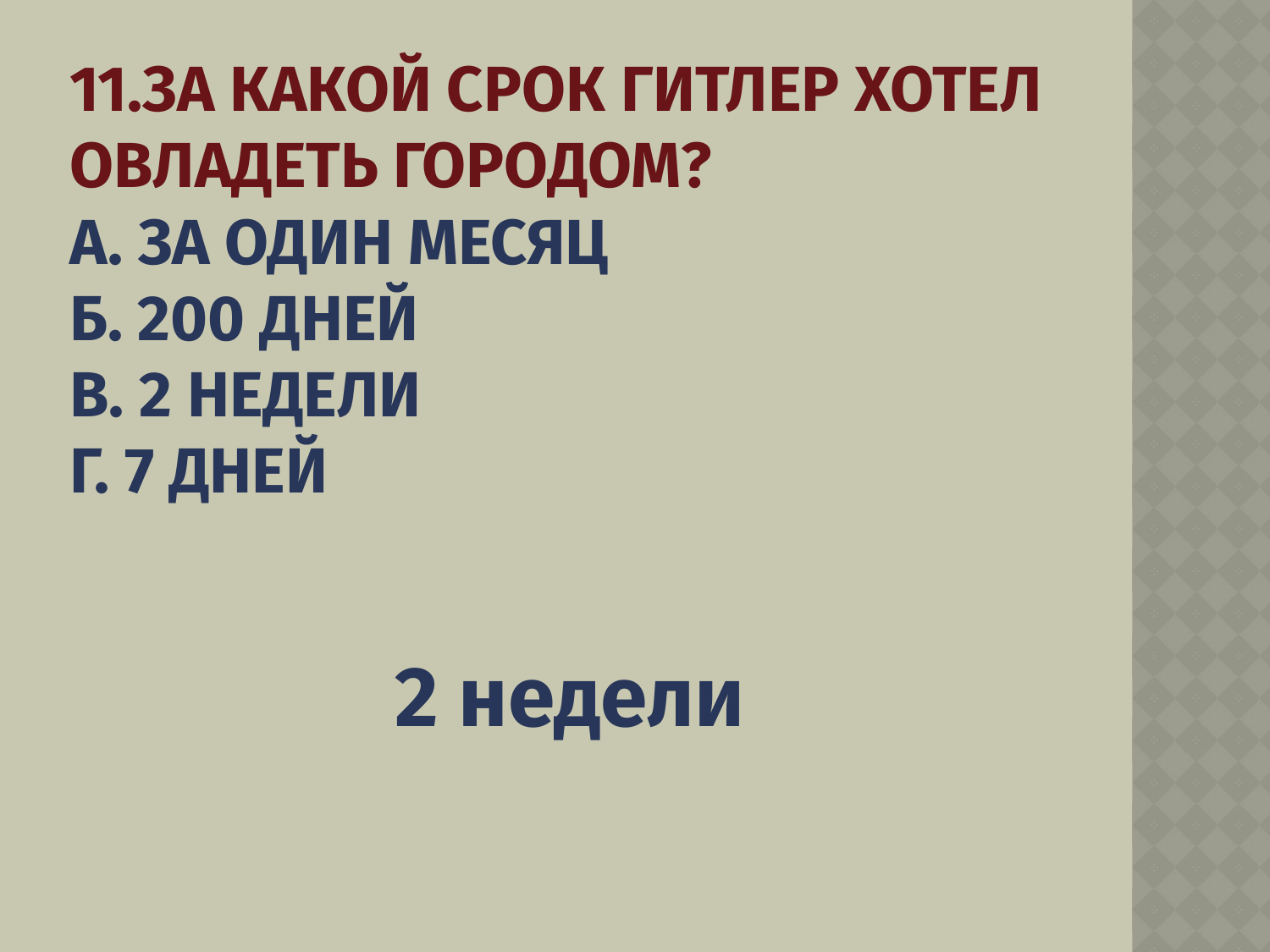

# 11.За какой срок Гитлер хотел овладеть городом? А. за один месяц Б. 200 дней В. 2 недели Г. 7 дней
2 недели